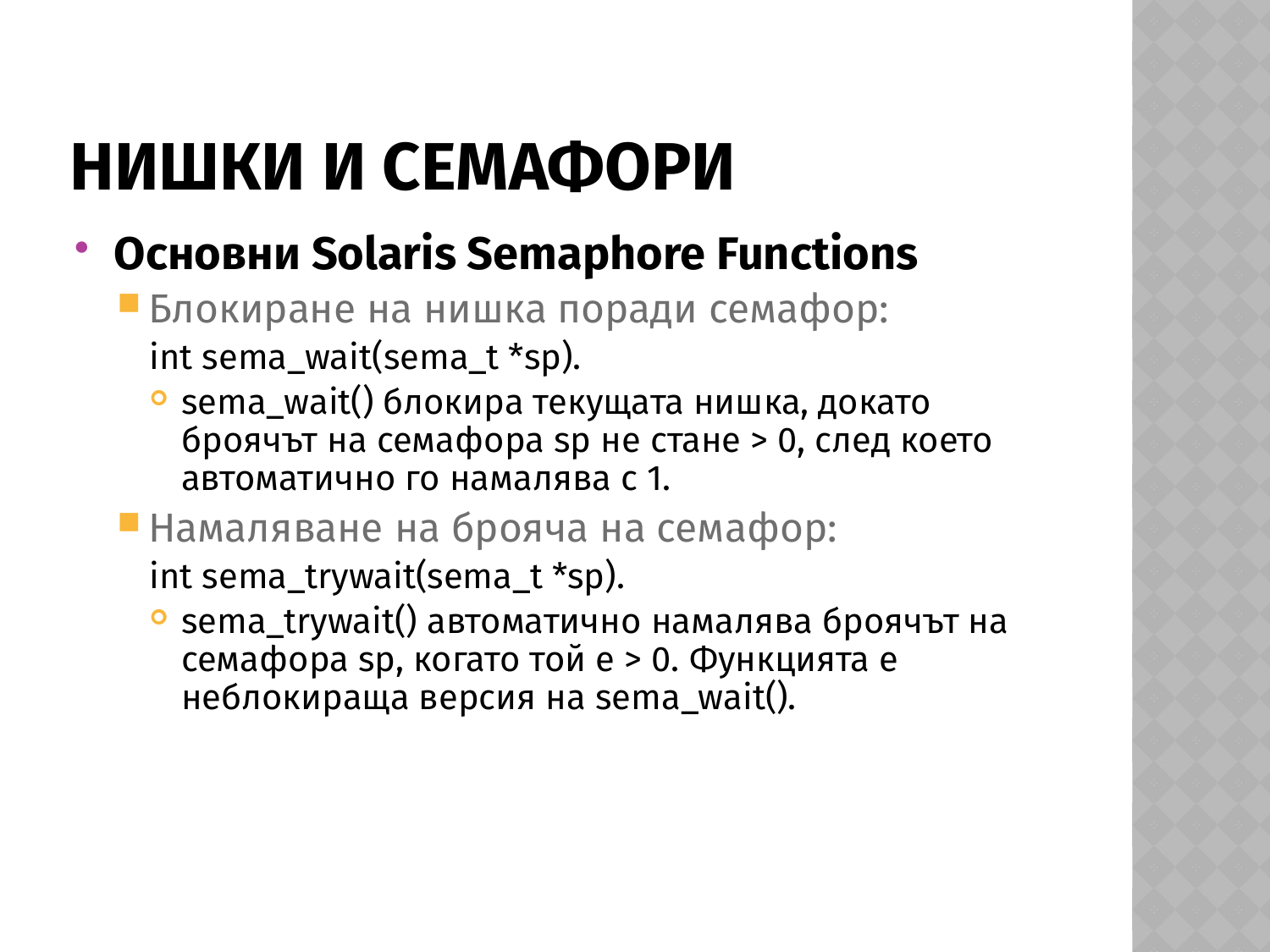

# Нишки и семафори
Основни Solaris Semaphore Functions
Блокиране на нишка поради семафор:
int sema_wait(sema_t *sp).
sema_wait() блокира текущата нишка, докато броячът на семафора sp не стане > 0, след което автоматично го намалява с 1.
Намаляване на брояча на семафор:
int sema_trywait(sema_t *sp).
sema_trywait() автоматично намалява броячът на семафора sp, когато той е > 0. Функцията е неблокираща версия на sema_wait().